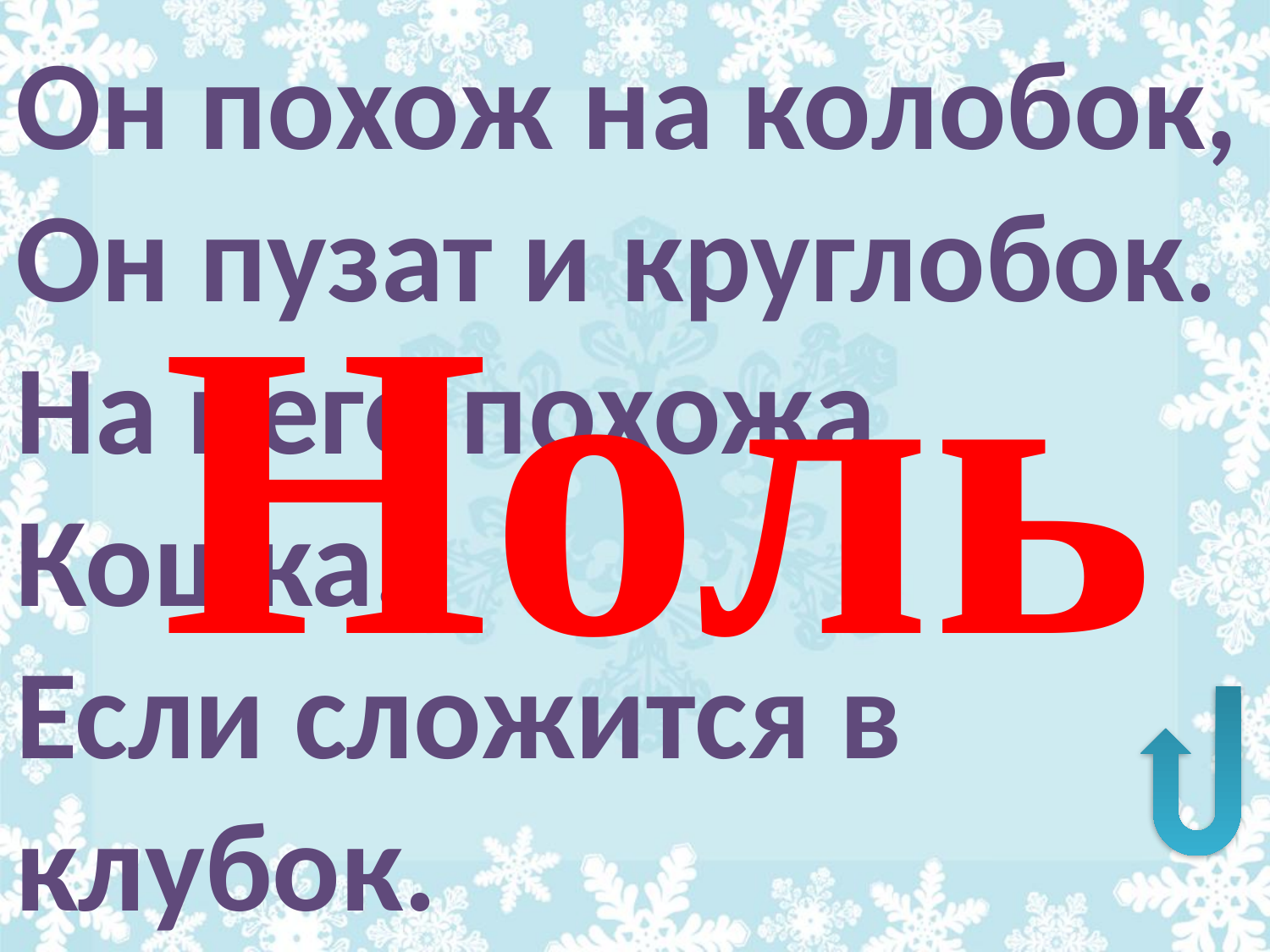

Он похож на колобок,
Он пузат и круглобок.
На него похожа Кошка,
Если сложится в клубок.
Ноль